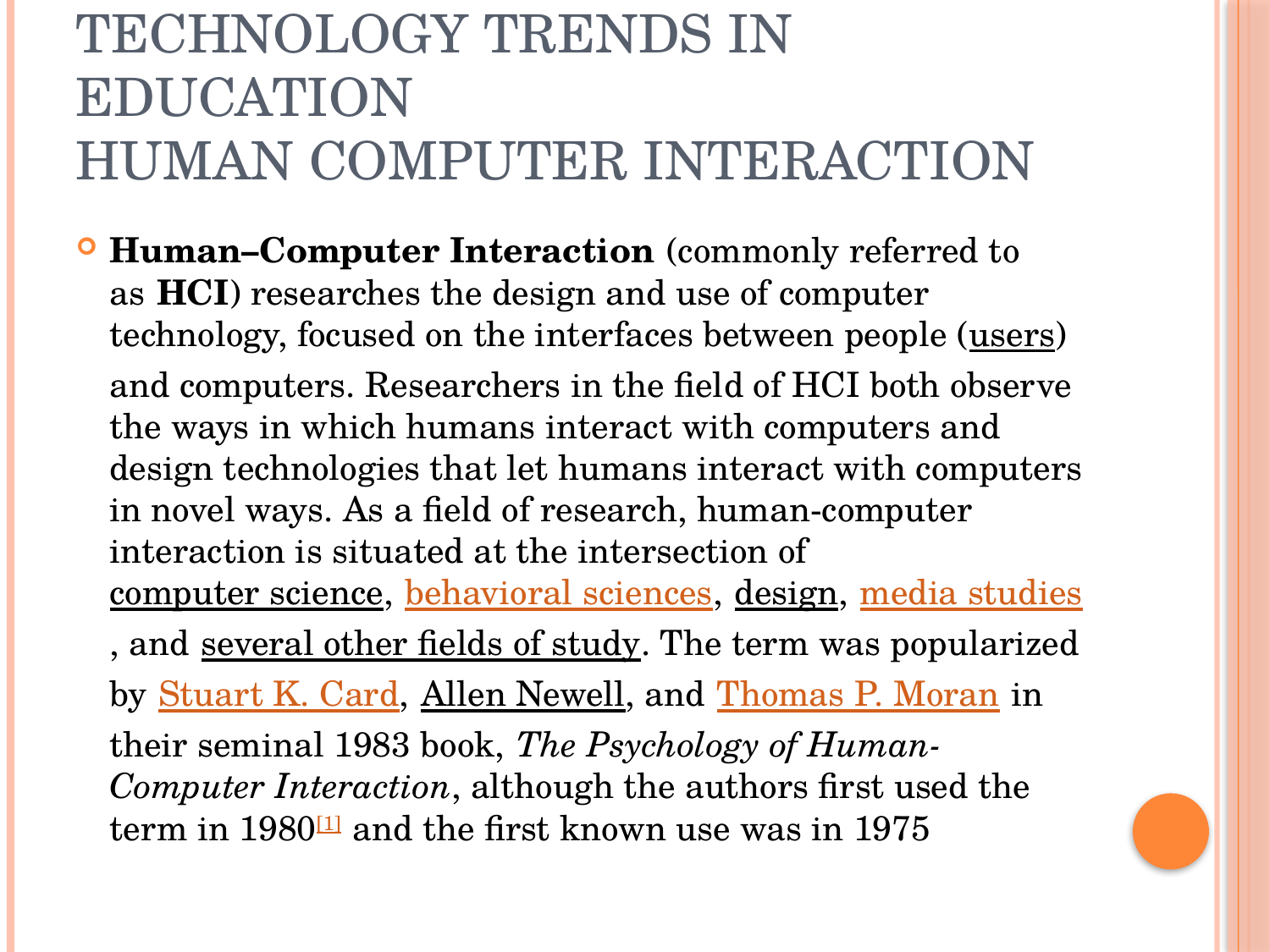

# Technology Trends in Education Human Computer Interaction
Human–Computer Interaction (commonly referred to as HCI) researches the design and use of computer technology, focused on the interfaces between people (users) and computers. Researchers in the field of HCI both observe the ways in which humans interact with computers and design technologies that let humans interact with computers in novel ways. As a field of research, human-computer interaction is situated at the intersection of computer science, behavioral sciences, design, media studies, and several other fields of study. The term was popularized by Stuart K. Card, Allen Newell, and Thomas P. Moran in their seminal 1983 book, The Psychology of Human-Computer Interaction, although the authors first used the term in 1980[1] and the first known use was in 1975